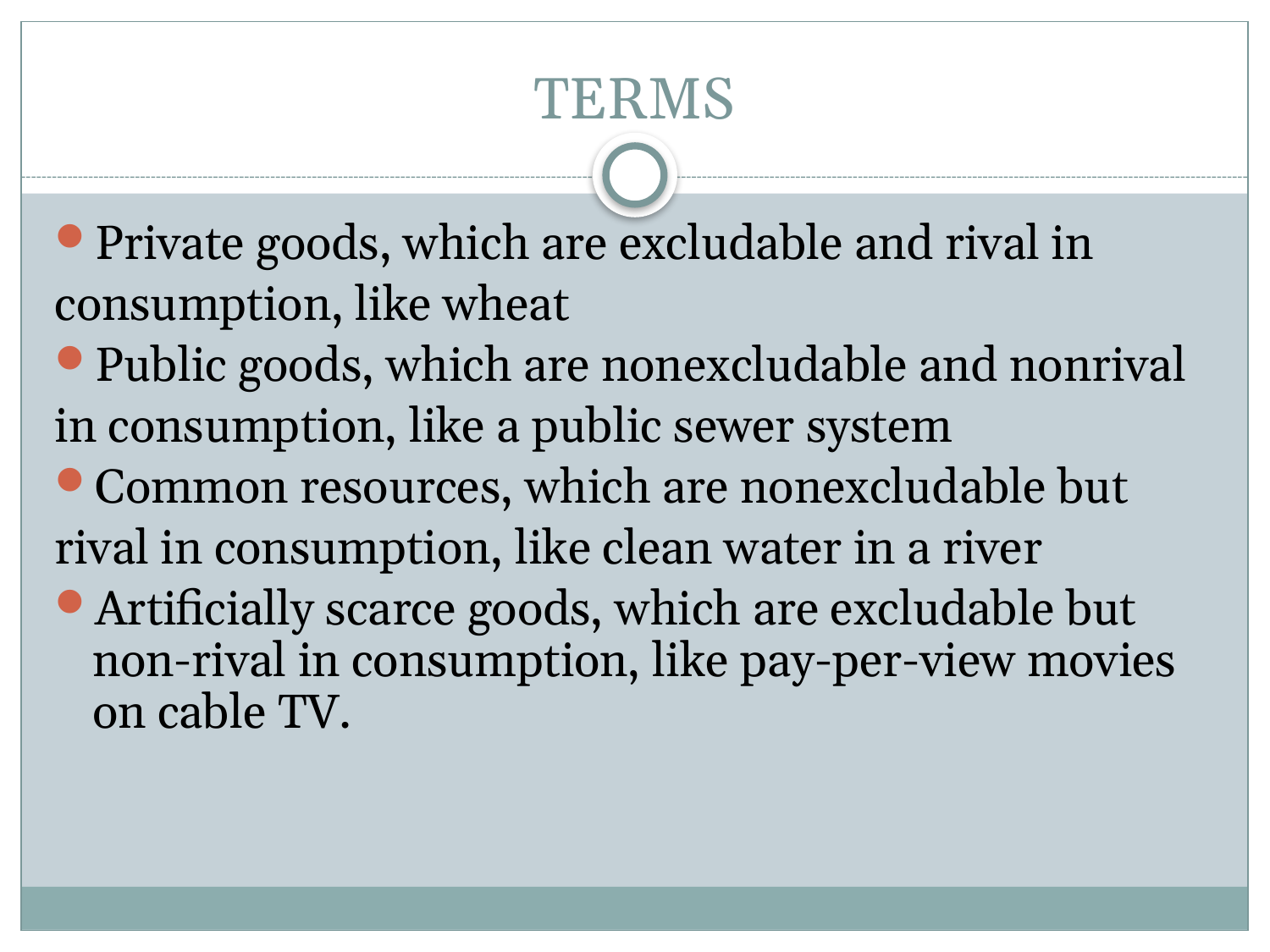

# TERMS
Private goods, which are excludable and rival in
consumption, like wheat
Public goods, which are nonexcludable and nonrival
in consumption, like a public sewer system
Common resources, which are nonexcludable but
rival in consumption, like clean water in a river
Artificially scarce goods, which are excludable but non-rival in consumption, like pay-per-view movies on cable TV.